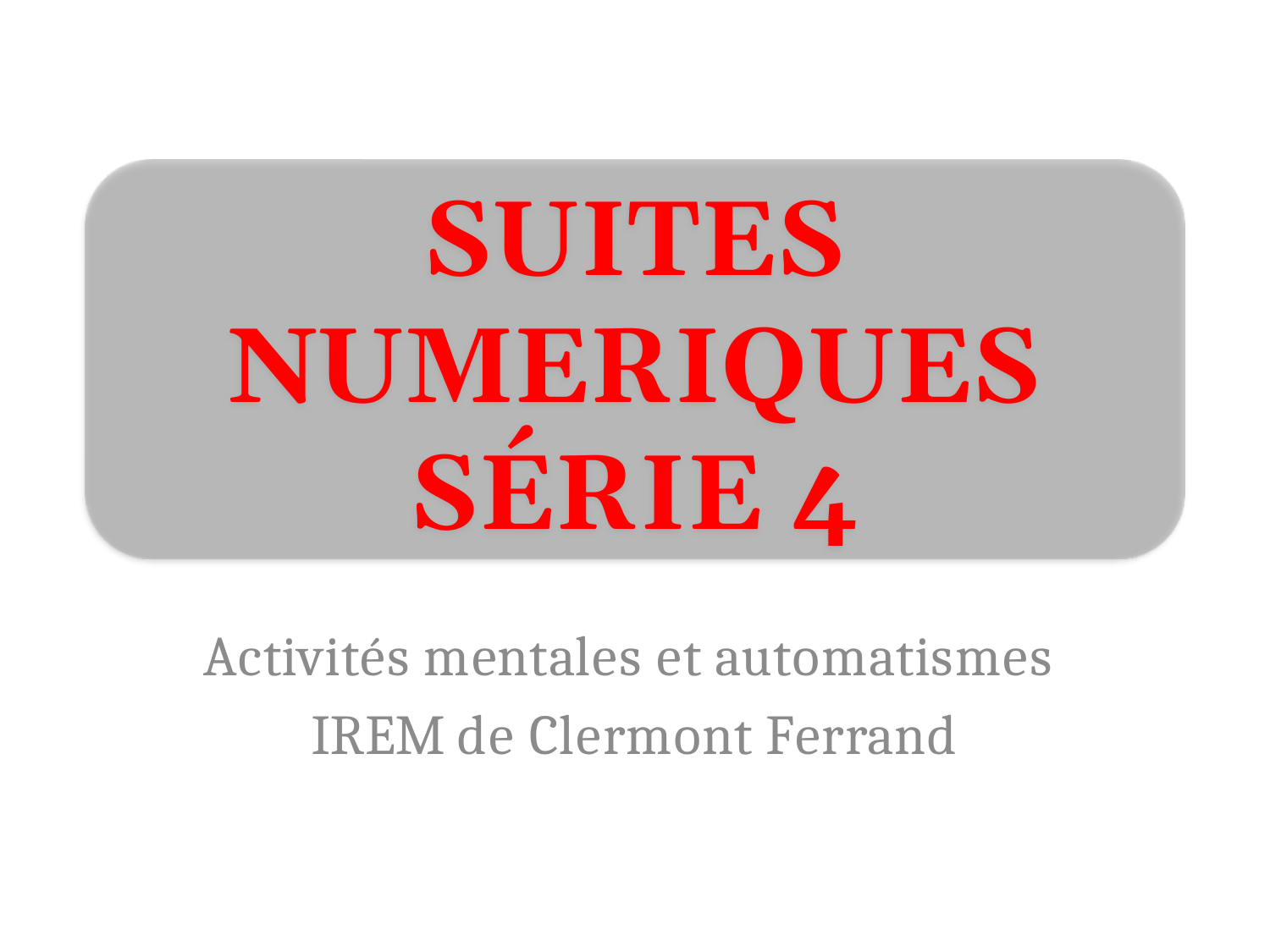

Suites
Numeriques
Série 4
Activités mentales et automatismes
IREM de Clermont Ferrand